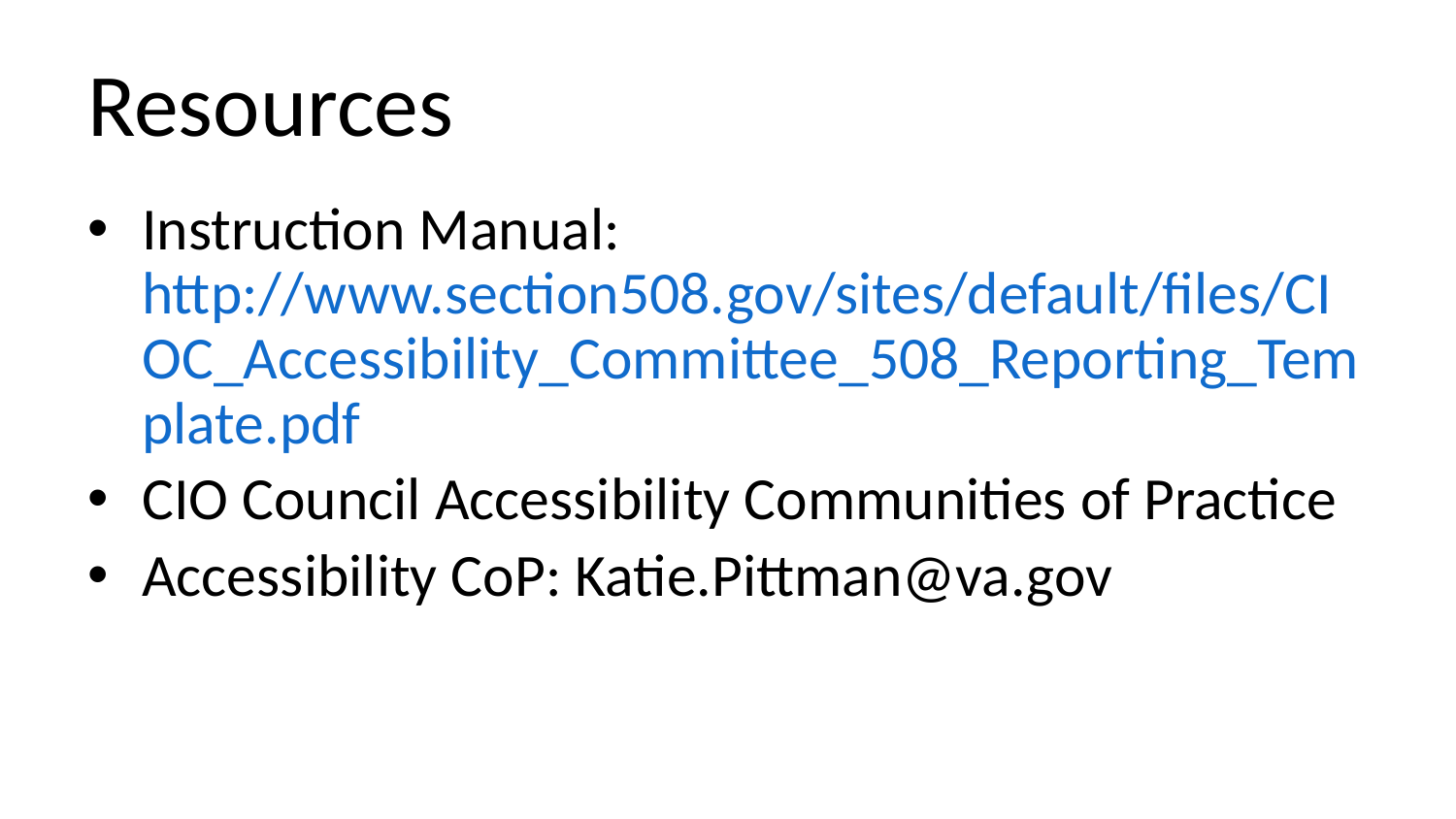

# Resources
Instruction Manual: http://www.section508.gov/sites/default/files/CIOC_Accessibility_Committee_508_Reporting_Template.pdf
CIO Council Accessibility Communities of Practice
Accessibility CoP: Katie.Pittman@va.gov